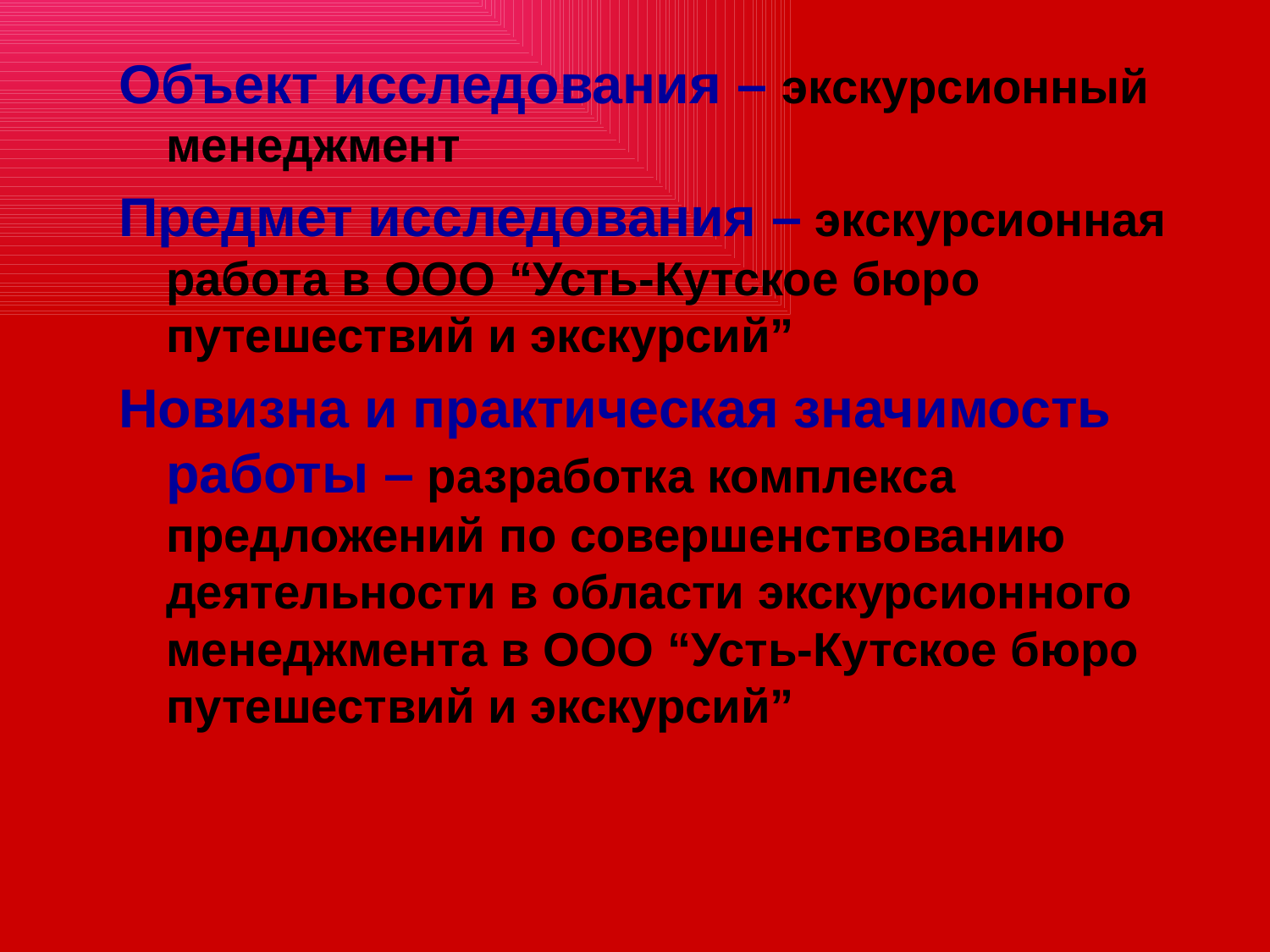

Объект исследования – экскурсионный менеджмент
Предмет исследования – экскурсионная работа в ООО “Усть-Кутское бюро путешествий и экскурсий”
Новизна и практическая значимость работы – разработка комплекса предложений по совершенствованию деятельности в области экскурсионного менеджмента в ООО “Усть-Кутское бюро путешествий и экскурсий”